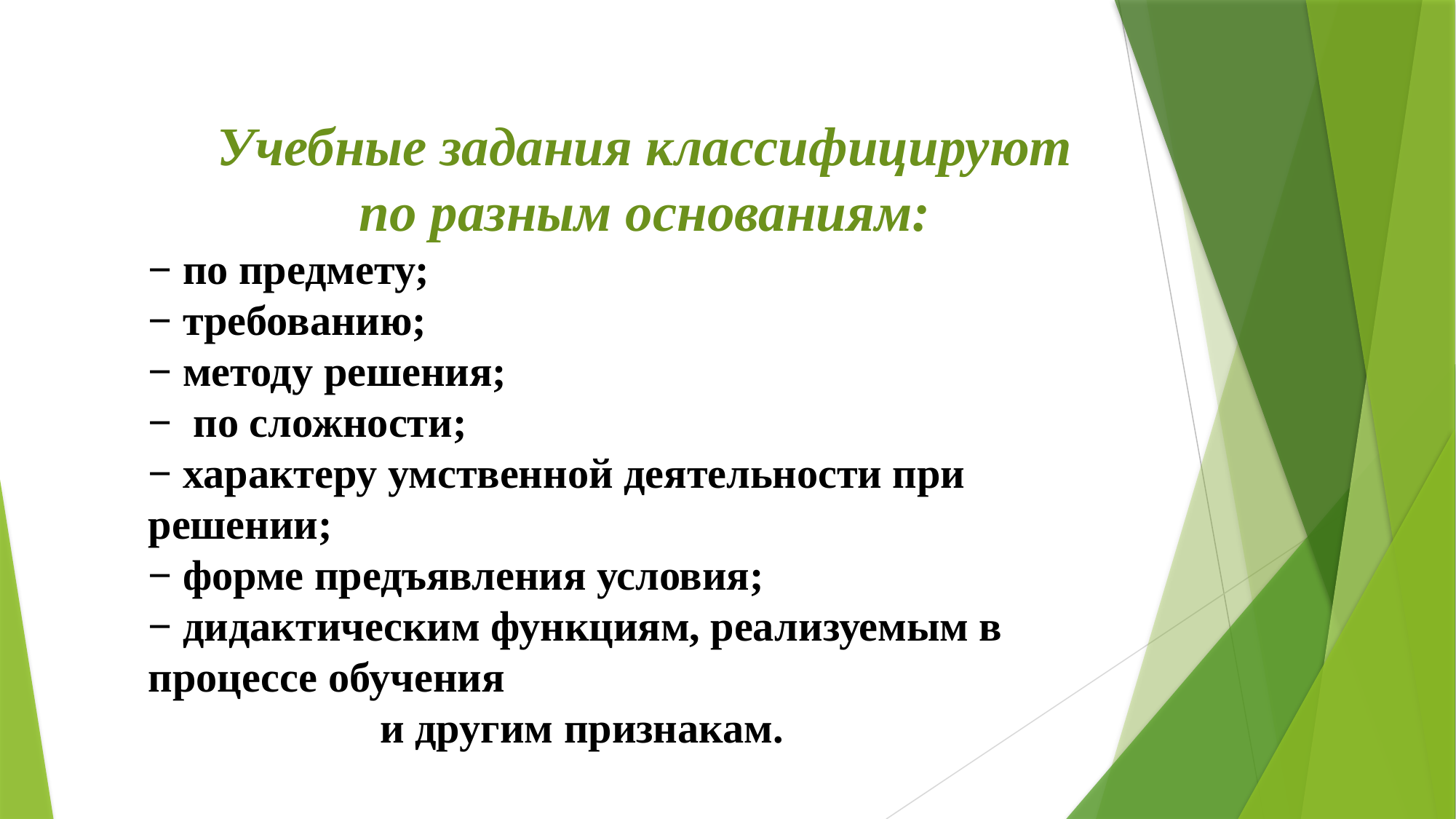

Учебные задания классифицируют
по разным основаниям:
− по предмету;
− требованию;
− методу решения;
−  по сложности;
− характеру умственной деятельности при решении;
− форме предъявления условия;
− дидактическим функциям, реализуемым в процессе обучения
                      и другим признакам.